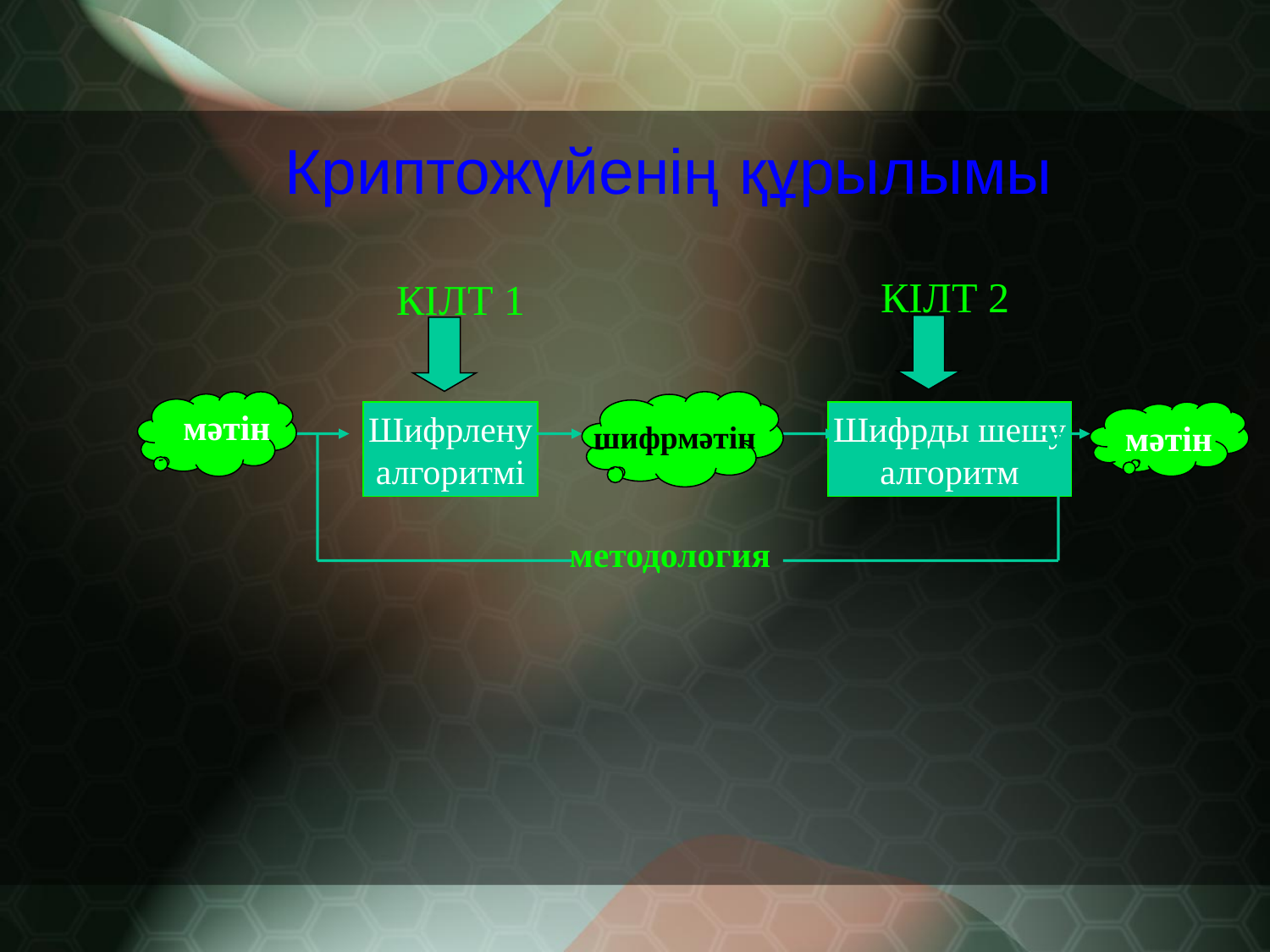

# Криптожүйенің құрылымы
КІЛТ 2

КІЛТ 1

мәтін
Шифрлену
алгоритмі
Шифрды шешу
алгоритм

мәтін
шифрмәтін

методология